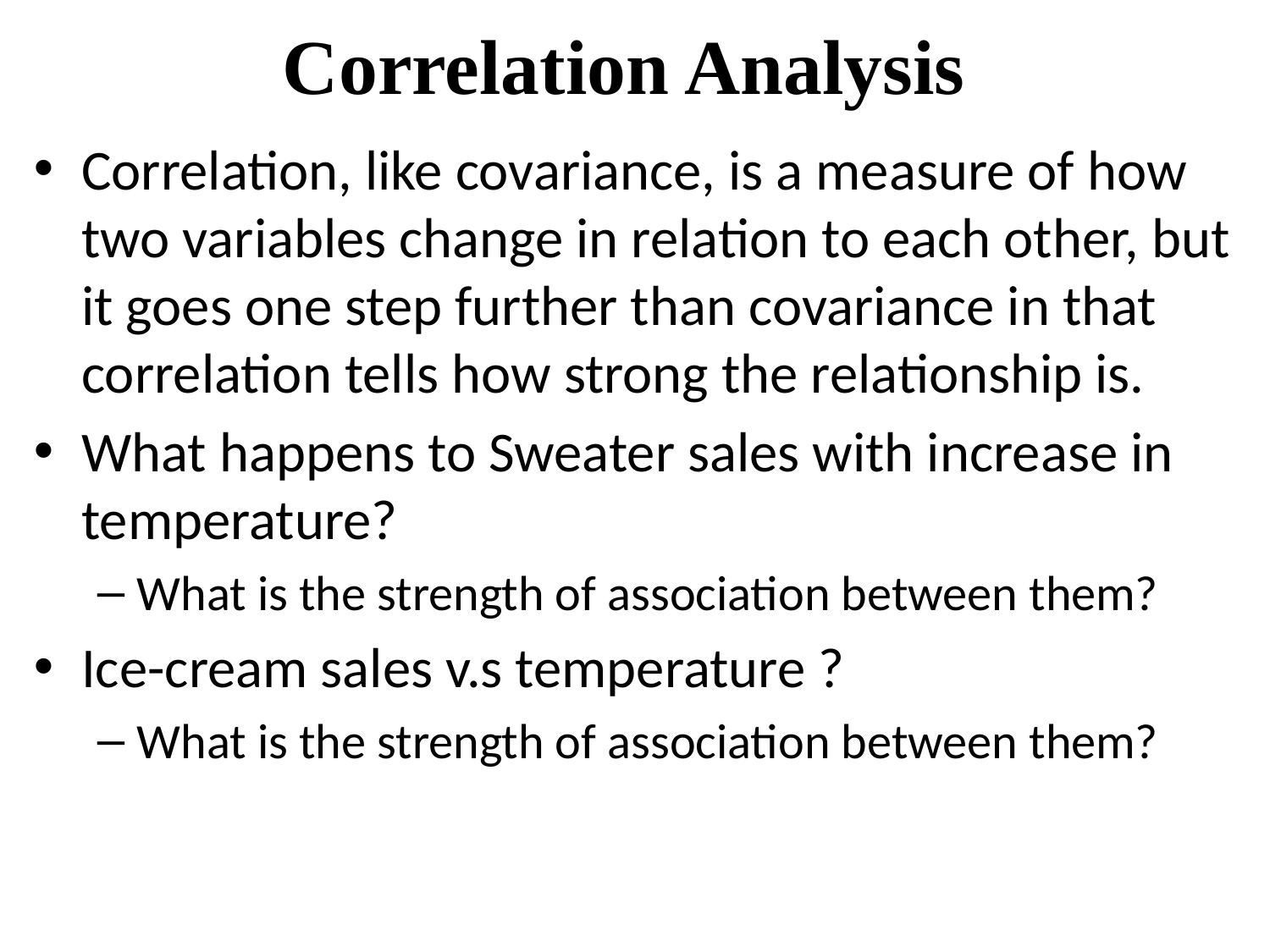

# Correlation Analysis
Correlation, like covariance, is a measure of how two variables change in relation to each other, but it goes one step further than covariance in that correlation tells how strong the relationship is.
What happens to Sweater sales with increase in temperature?
What is the strength of association between them?
Ice-cream sales v.s temperature ?
What is the strength of association between them?